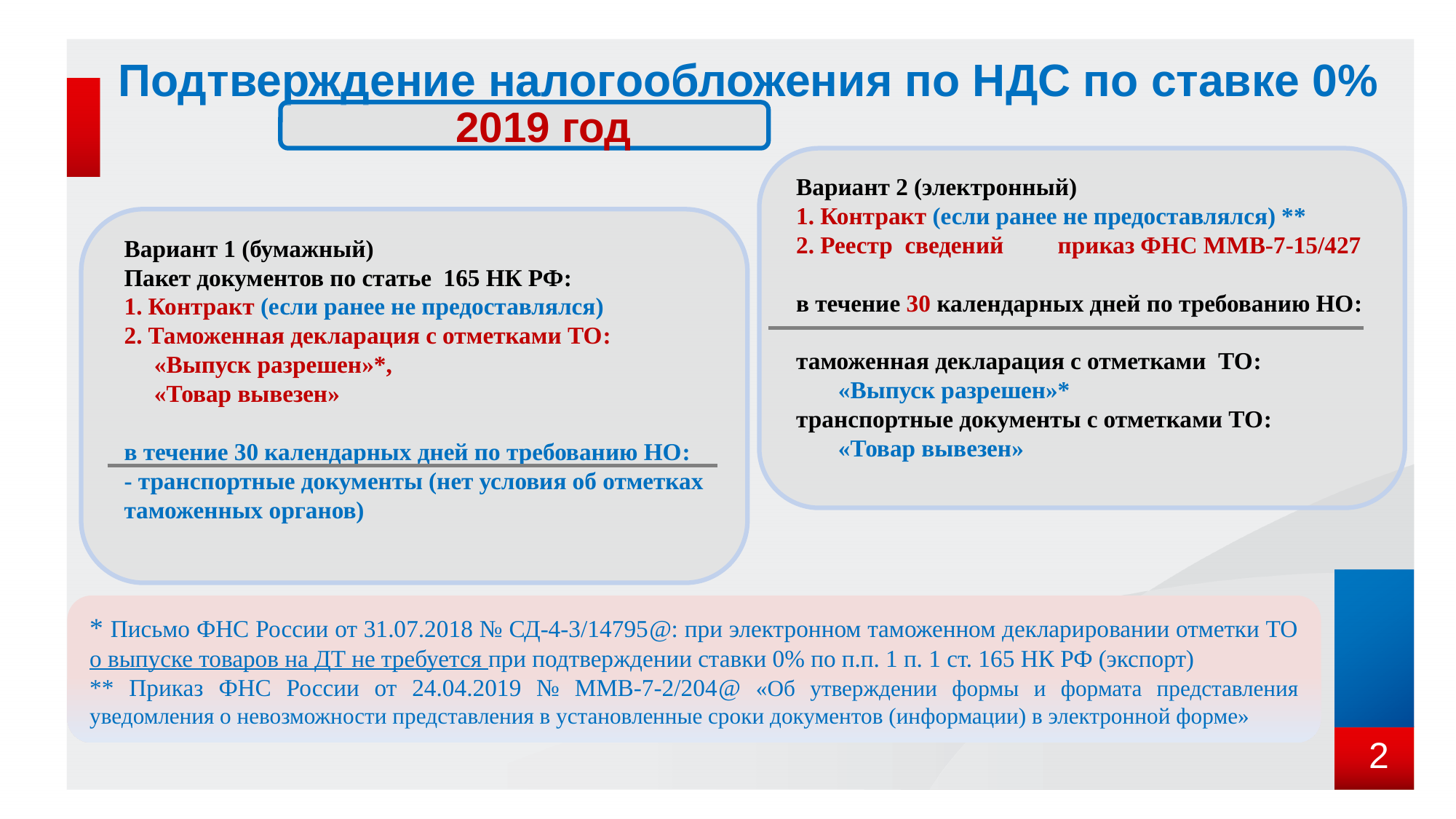

# Подтверждение налогообложения по НДС по ставке 0%
2019 год
Вариант 2 (электронный)
1. Контракт (если ранее не предоставлялся) **
2. Реестр  сведений         приказ ФНС ММВ-7-15/427

в течение 30 календарных дней по требованию НО:

таможенная декларация с отметками  ТО:
       «Выпуск разрешен»*
транспортные документы с отметками ТО:
       «Товар вывезен»
Вариант 1 (бумажный)
Пакет документов по статье  165 НК РФ:
1. Контракт (если ранее не предоставлялся)
2. Таможенная декларация с отметками ТО:
     «Выпуск разрешен»*,
     «Товар вывезен»

в течение 30 календарных дней по требованию НО:
- транспортные документы (нет условия об отметках таможенных органов)

* Письмо ФНС России от 31.07.2018 № СД-4-3/14795@: при электронном таможенном декларировании отметки ТО о выпуске товаров на ДТ не требуется при подтверждении ставки 0% по п.п. 1 п. 1 ст. 165 НК РФ (экспорт)
** Приказ ФНС России от 24.04.2019 № ММВ-7-2/204@ «Об утверждении формы и формата представления уведомления о невозможности представления в установленные сроки документов (информации) в электронной форме»
2